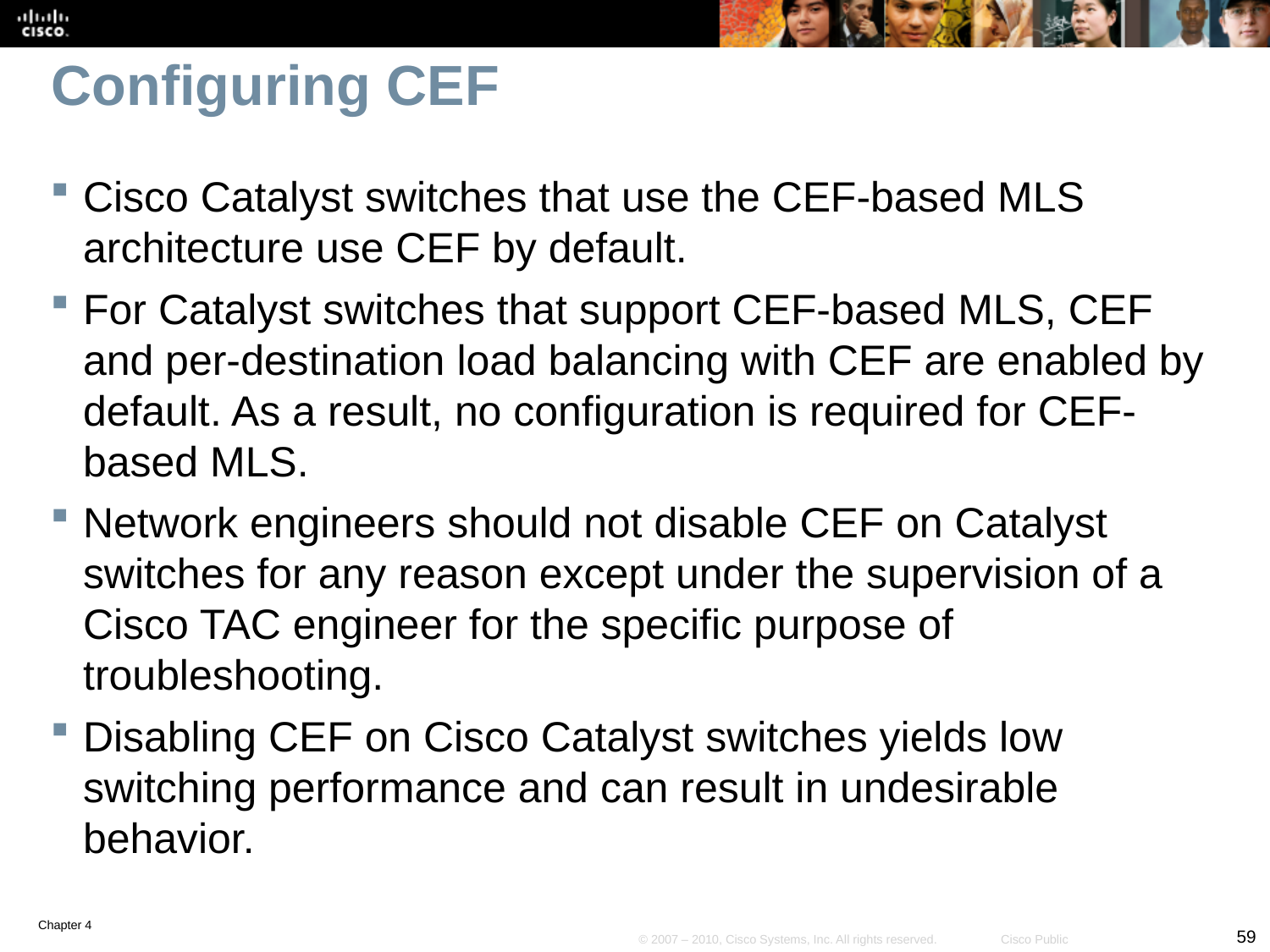

# Configuring CEF
Cisco Catalyst switches that use the CEF-based MLS architecture use CEF by default.
For Catalyst switches that support CEF-based MLS, CEF and per-destination load balancing with CEF are enabled by default. As a result, no configuration is required for CEF-based MLS.
Network engineers should not disable CEF on Catalyst switches for any reason except under the supervision of a Cisco TAC engineer for the specific purpose of troubleshooting.
Disabling CEF on Cisco Catalyst switches yields low switching performance and can result in undesirable behavior.